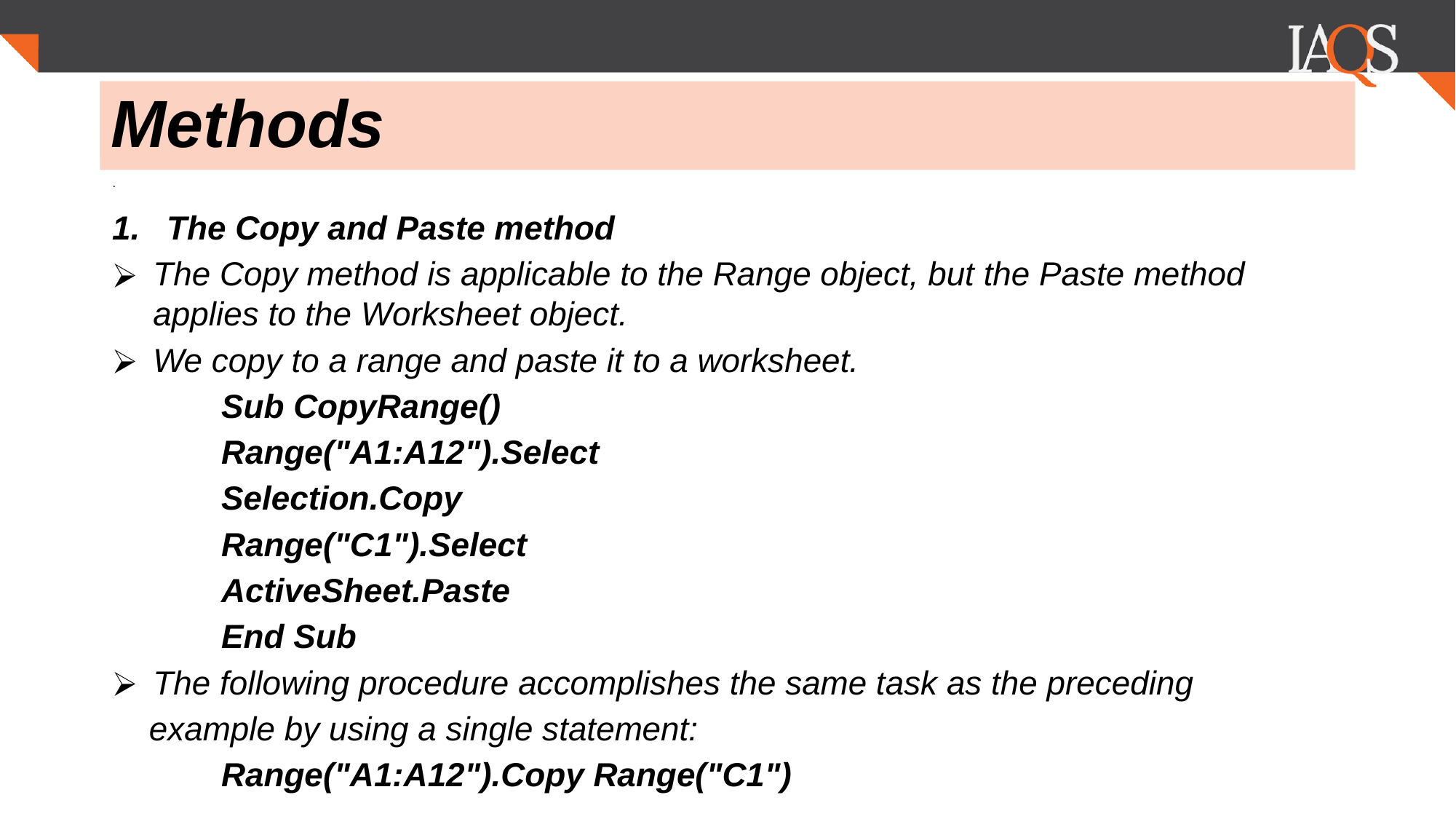

# Methods

.
The Copy and Paste method
The Copy method is applicable to the Range object, but the Paste method applies to the Worksheet object.
We copy to a range and paste it to a worksheet.
	Sub CopyRange()
	Range("A1:A12").Select
	Selection.Copy
	Range("C1").Select
	ActiveSheet.Paste
	End Sub
The following procedure accomplishes the same task as the preceding
    example by using a single statement:
	Range("A1:A12").Copy Range("C1")